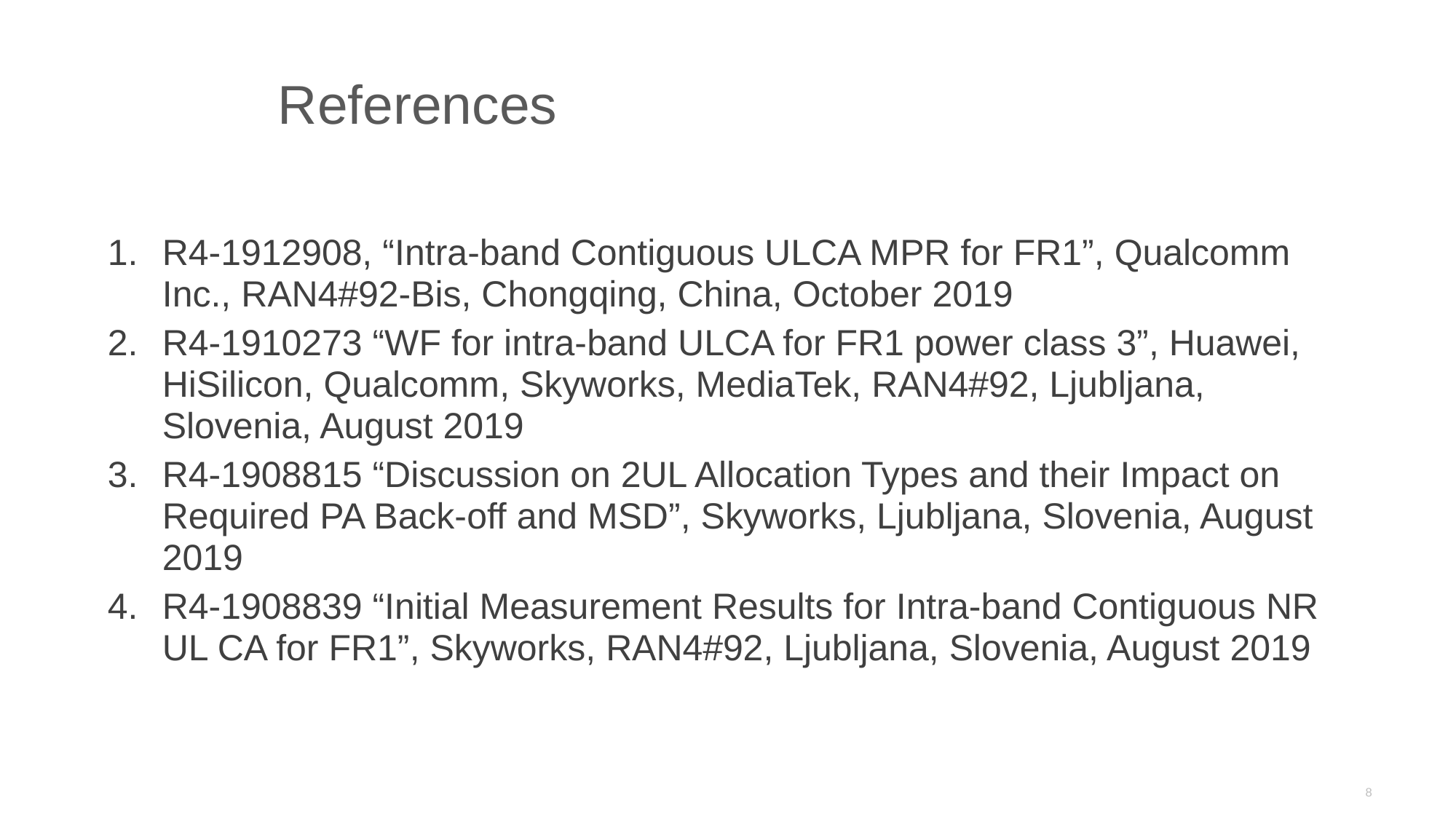

# References
R4-1912908, “Intra-band Contiguous ULCA MPR for FR1”, Qualcomm Inc., RAN4#92-Bis, Chongqing, China, October 2019
R4-1910273 “WF for intra-band ULCA for FR1 power class 3”, Huawei, HiSilicon, Qualcomm, Skyworks, MediaTek, RAN4#92, Ljubljana, Slovenia, August 2019
R4-1908815 “Discussion on 2UL Allocation Types and their Impact on Required PA Back-off and MSD”, Skyworks, Ljubljana, Slovenia, August 2019
R4-1908839 “Initial Measurement Results for Intra-band Contiguous NR UL CA for FR1”, Skyworks, RAN4#92, Ljubljana, Slovenia, August 2019